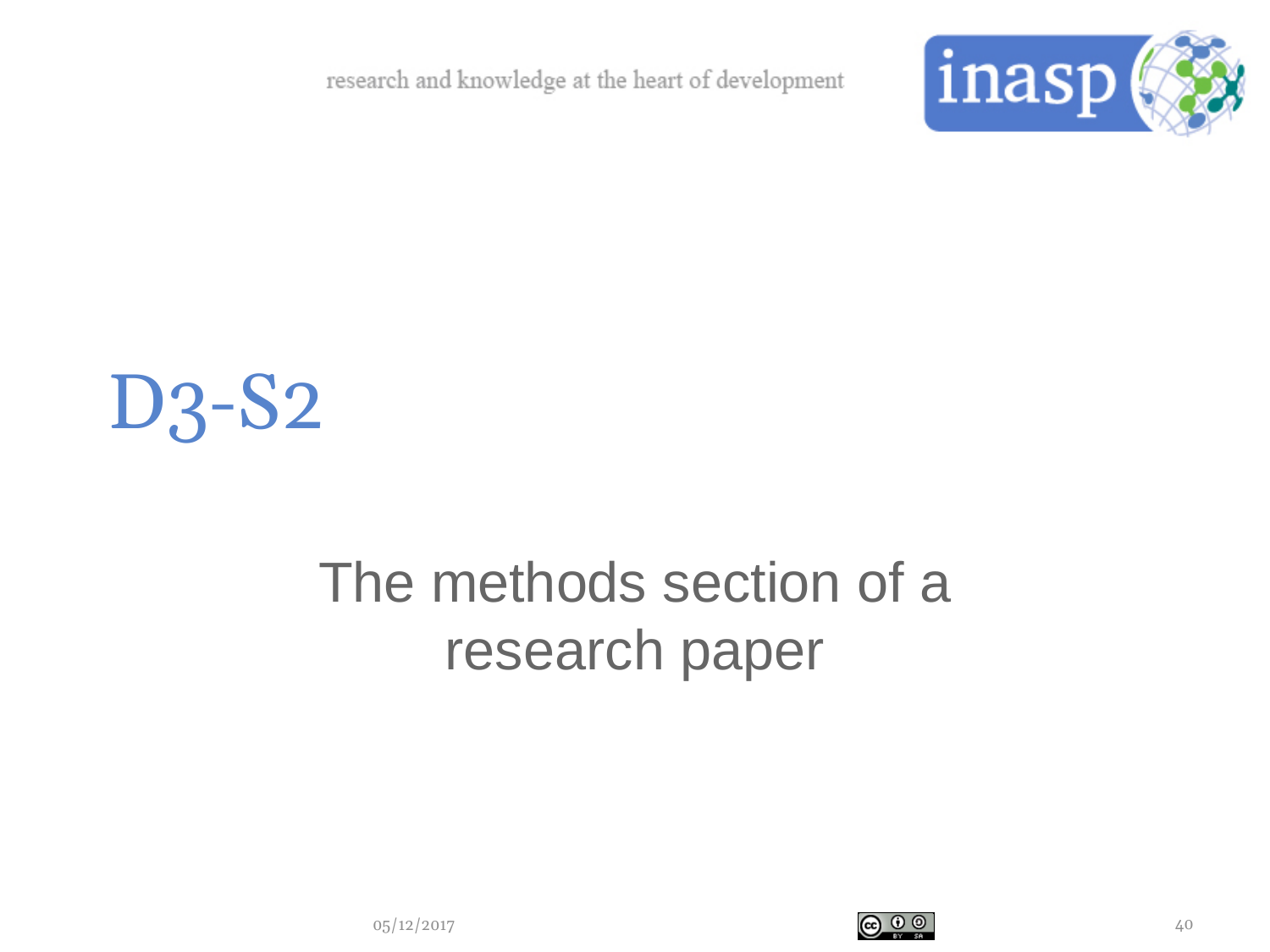

# D3-S2
The methods section of a research paper
05/12/2017

40